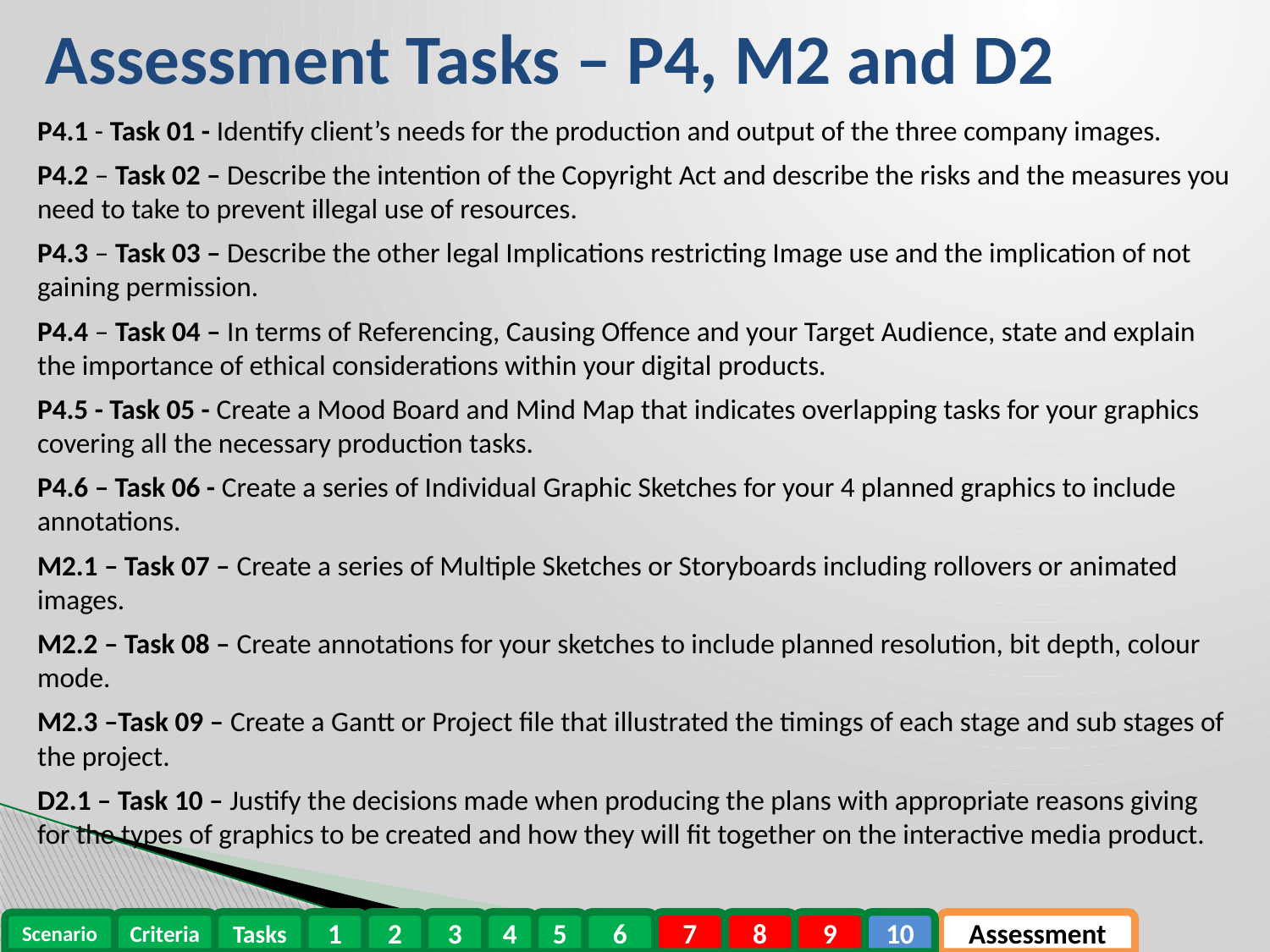

# Assessment Tasks – P4, M2 and D2
P4.1 - Task 01 - Identify client’s needs for the production and output of the three company images.
P4.2 – Task 02 – Describe the intention of the Copyright Act and describe the risks and the measures you need to take to prevent illegal use of resources.
P4.3 – Task 03 – Describe the other legal Implications restricting Image use and the implication of not gaining permission.
P4.4 – Task 04 – In terms of Referencing, Causing Offence and your Target Audience, state and explain the importance of ethical considerations within your digital products.
P4.5 - Task 05 - Create a Mood Board and Mind Map that indicates overlapping tasks for your graphics covering all the necessary production tasks.
P4.6 – Task 06 - Create a series of Individual Graphic Sketches for your 4 planned graphics to include annotations.
M2.1 – Task 07 – Create a series of Multiple Sketches or Storyboards including rollovers or animated images.
M2.2 – Task 08 – Create annotations for your sketches to include planned resolution, bit depth, colour mode.
M2.3 –Task 09 – Create a Gantt or Project file that illustrated the timings of each stage and sub stages of the project.
D2.1 – Task 10 – Justify the decisions made when producing the plans with appropriate reasons giving for the types of graphics to be created and how they will fit together on the interactive media product.